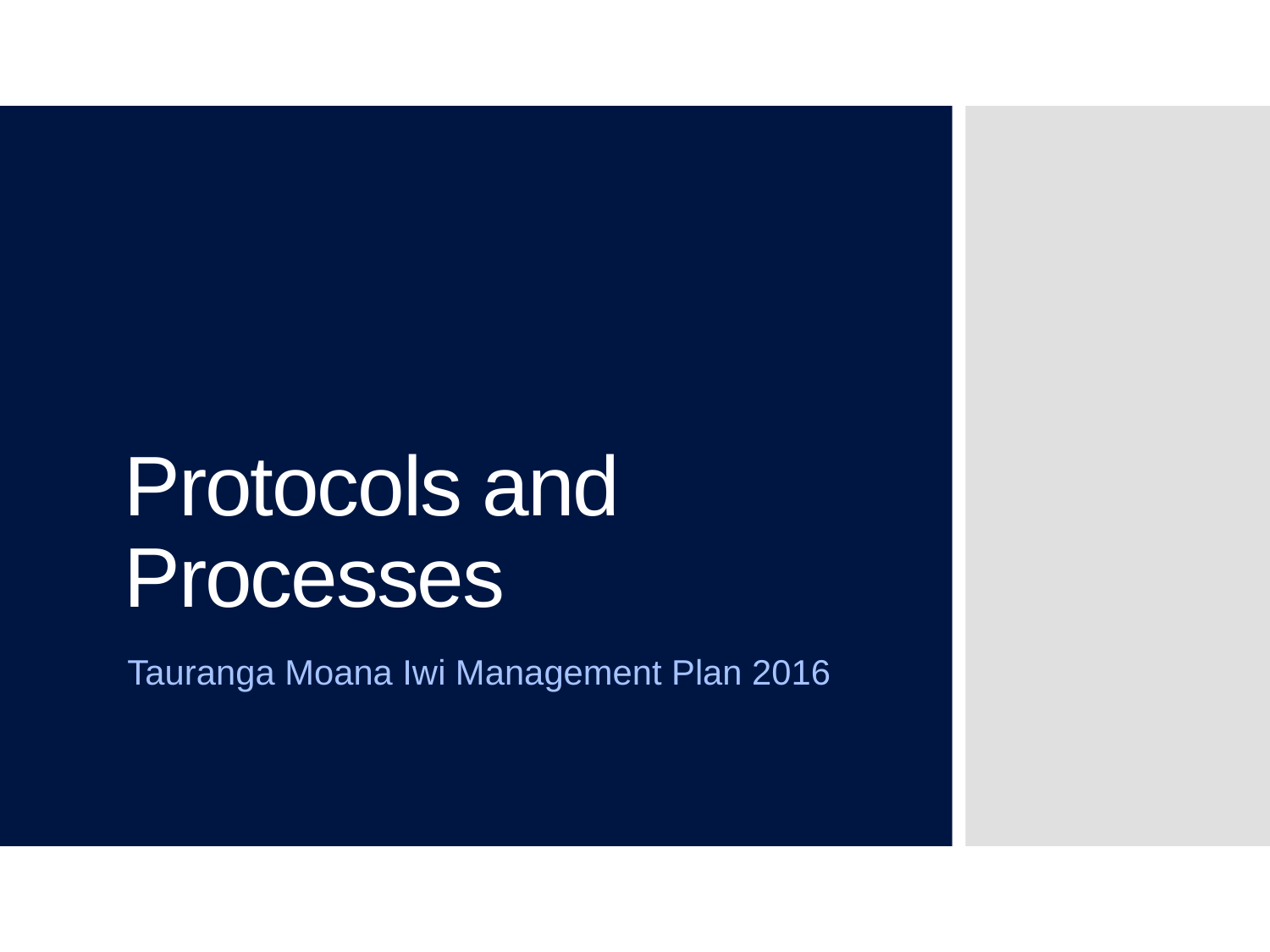

# Protocols and Processes
Tauranga Moana Iwi Management Plan 2016